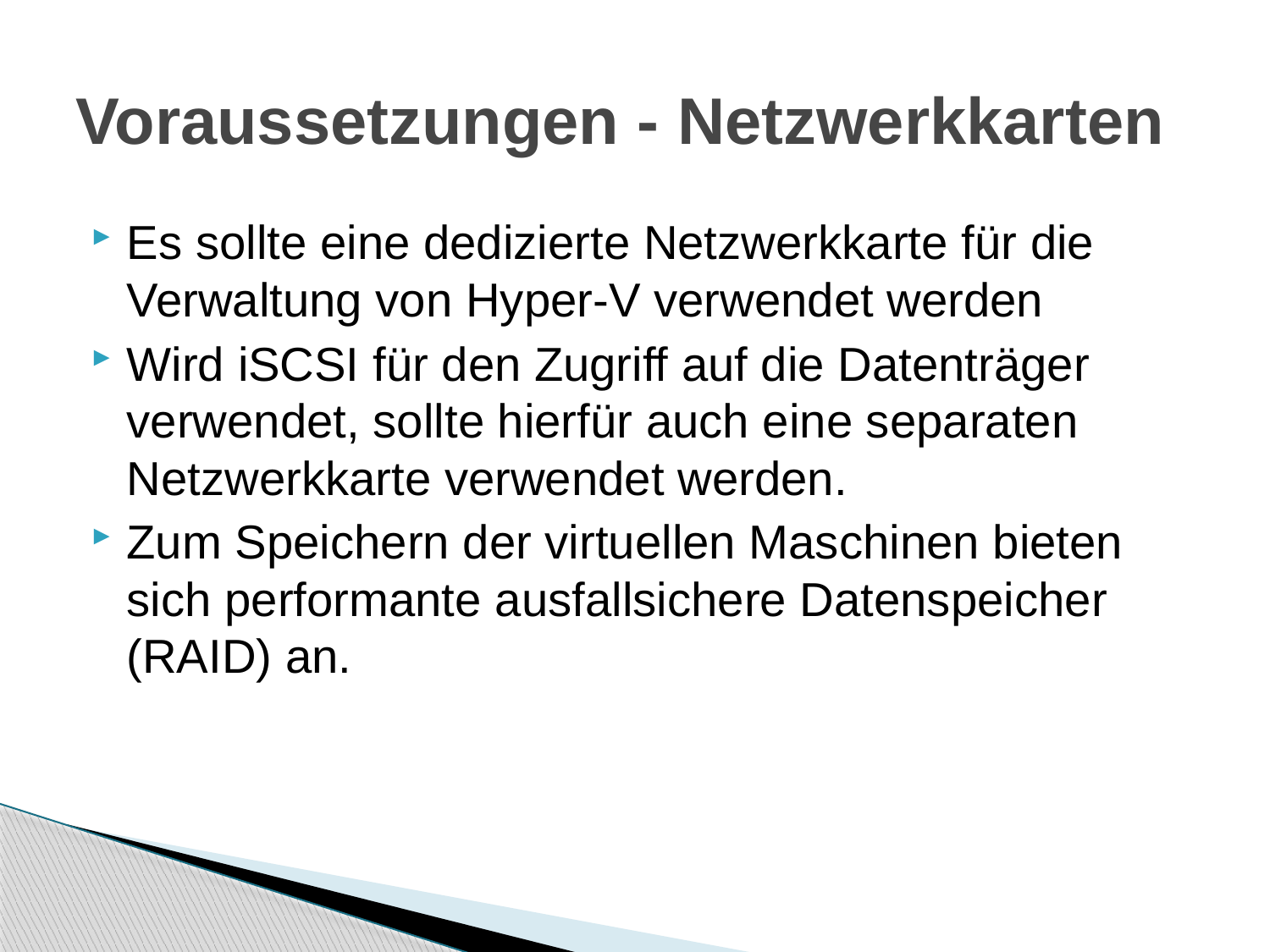

# Voraussetzungen - Netzwerkkarten
Es sollte eine dedizierte Netzwerkkarte für die Verwaltung von Hyper-V verwendet werden
Wird iSCSI für den Zugriff auf die Datenträger verwendet, sollte hierfür auch eine separaten Netzwerkkarte verwendet werden.
Zum Speichern der virtuellen Maschinen bieten sich performante ausfallsichere Datenspeicher (RAID) an.